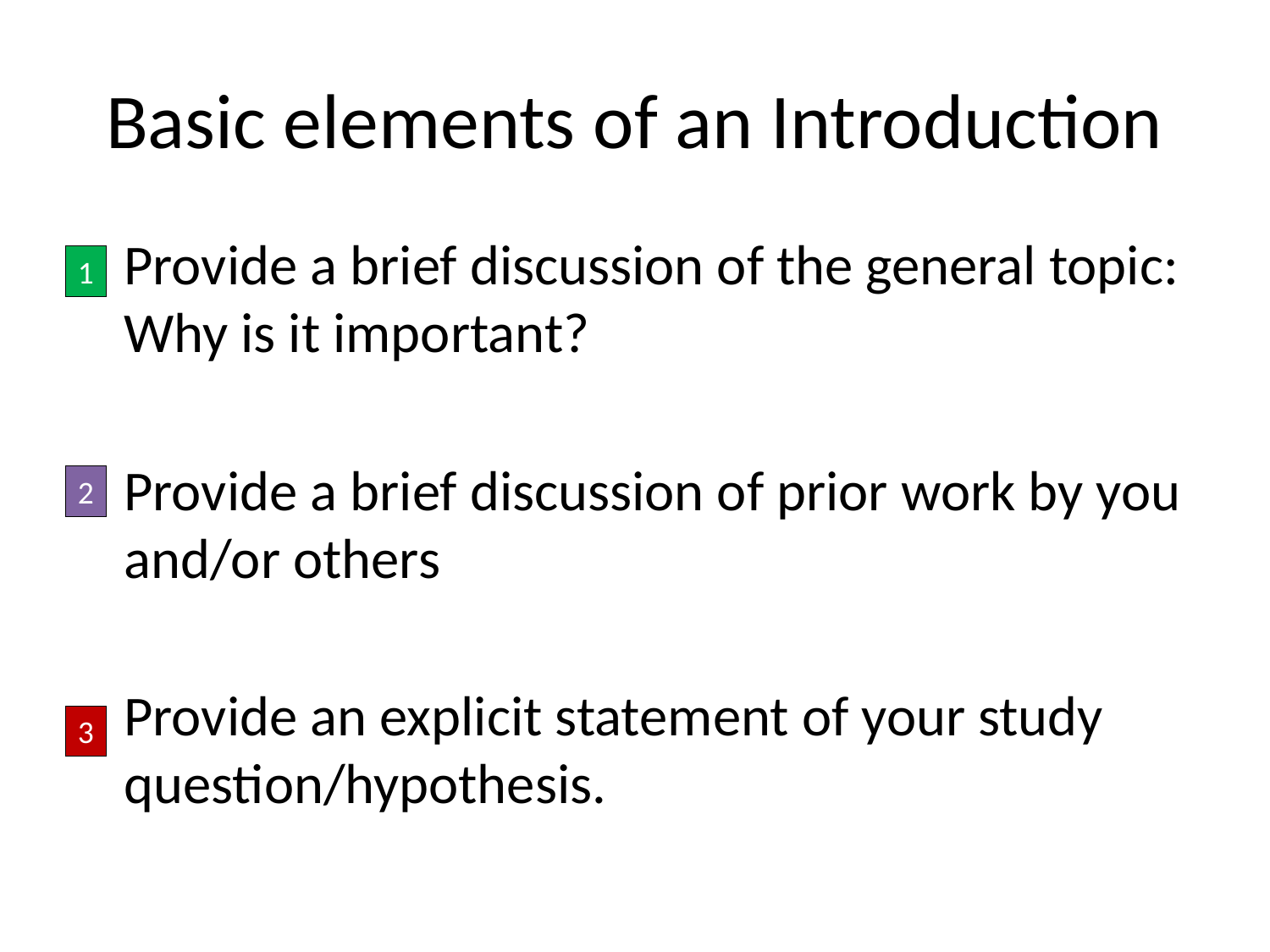

# Basic elements of an Introduction
Provide a brief discussion of the general topic: Why is it important?

Provide a brief discussion of prior work by you and/or others

Provide an explicit statement of your study question/hypothesis.
1
2
3